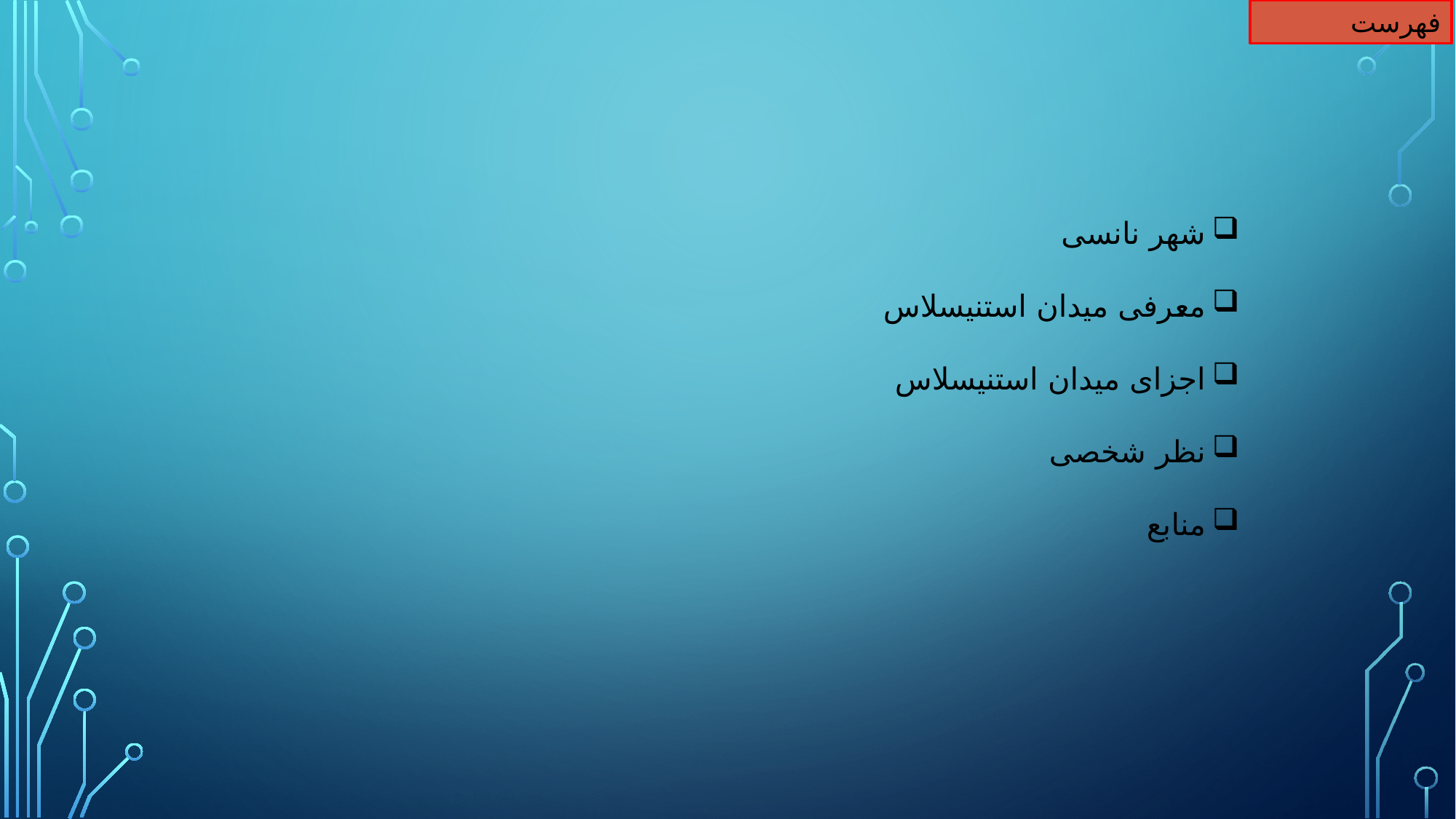

فهرست
شهر نانسی

معرفی میدان استنیسلاس

اجزای میدان استنیسلاس

نظر شخصی

منابع